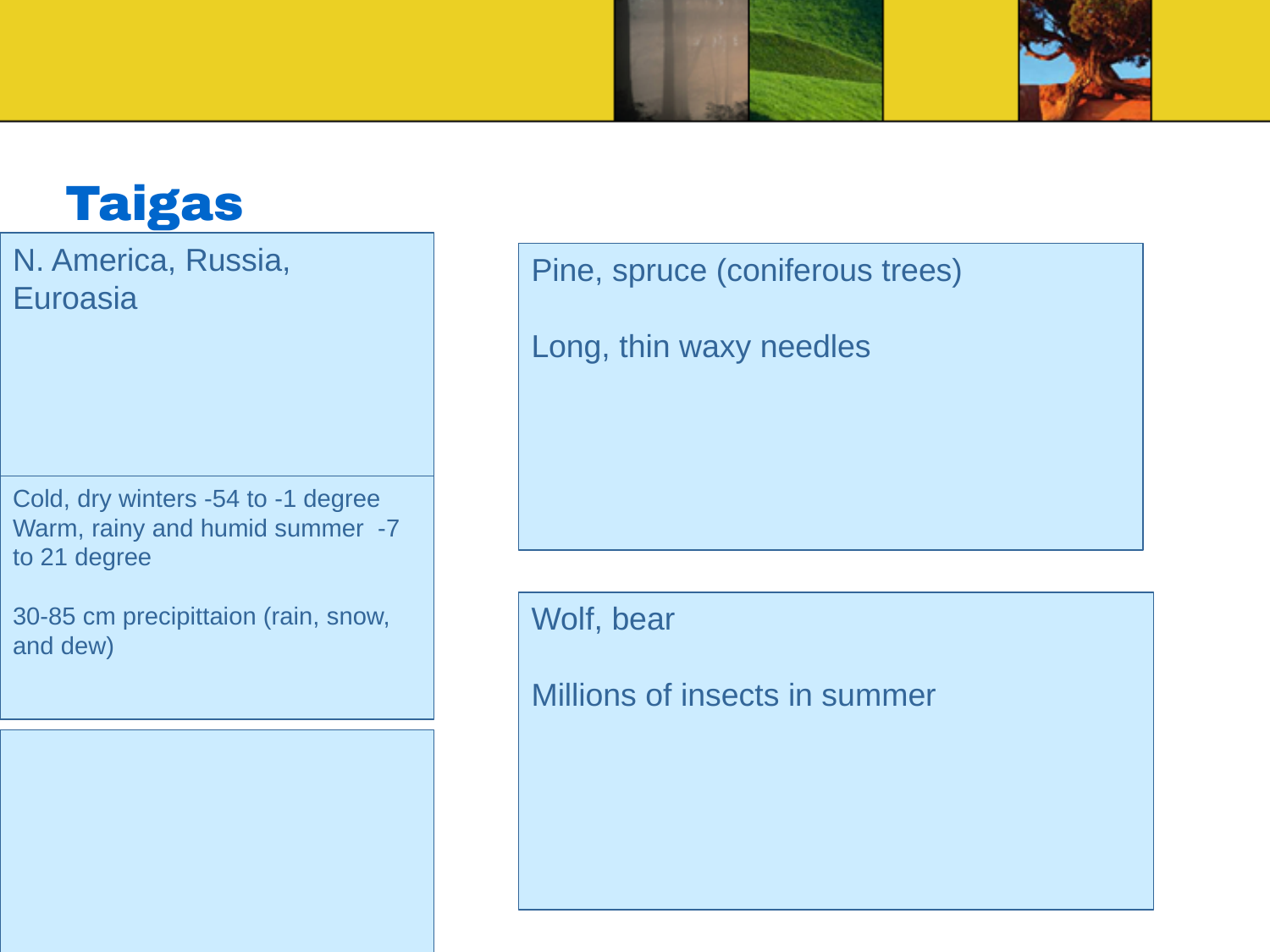

# Taigas
N. America, Russia, Euroasia
Pine, spruce (coniferous trees)

Long, thin waxy needles

Cold, dry winters -54 to -1 degree
Warm, rainy and humid summer  -7 to 21 degree

30-85 cm precipittaion (rain, snow, and dew)
Wolf, bear

Millions of insects in summer